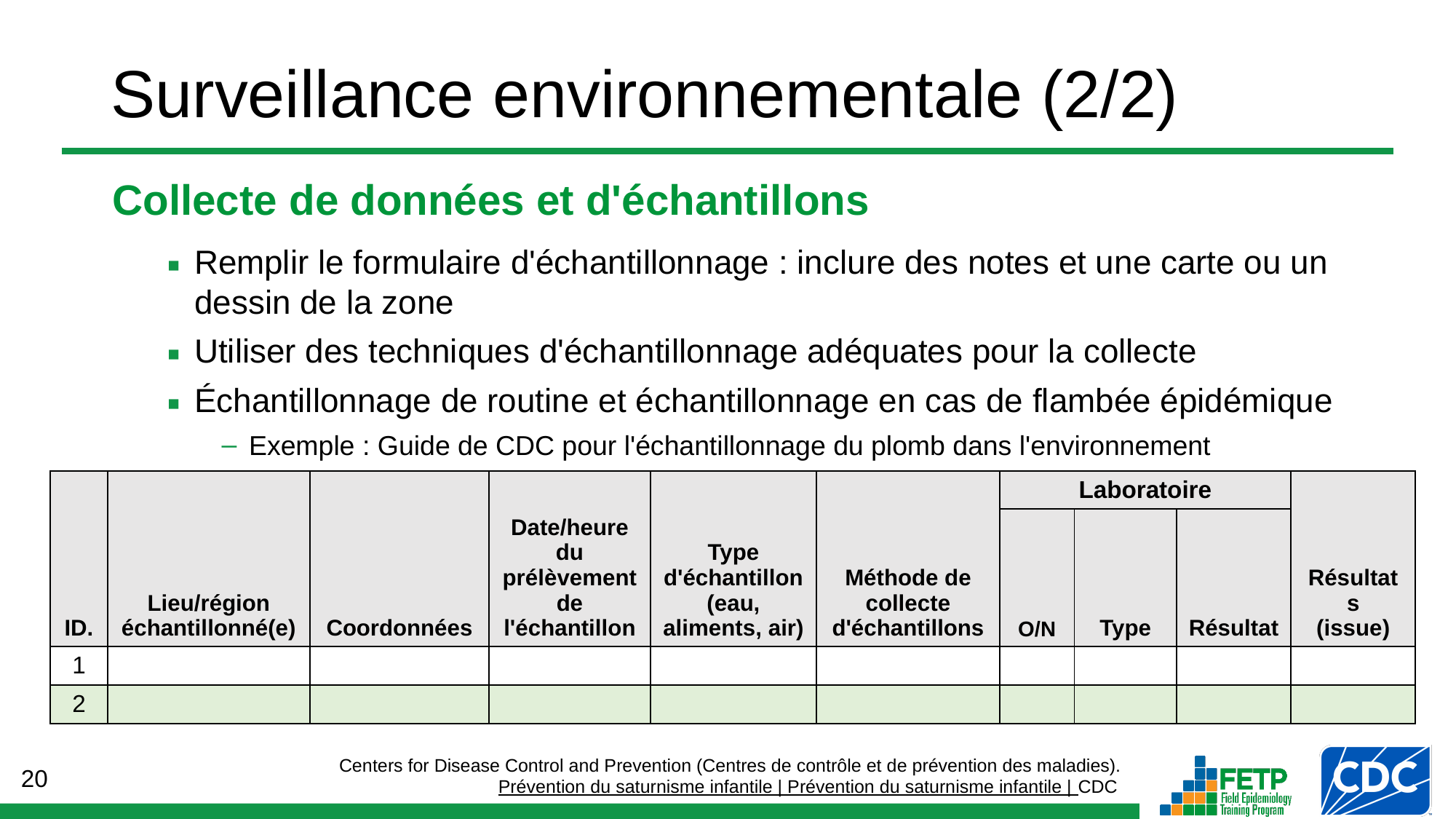

# Surveillance environnementale (2/2)
Collecte de données et d'échantillons
Remplir le formulaire d'échantillonnage : inclure des notes et une carte ou un dessin de la zone
Utiliser des techniques d'échantillonnage adéquates pour la collecte
Échantillonnage de routine et échantillonnage en cas de flambée épidémique
Exemple : Guide de CDC pour l'échantillonnage du plomb dans l'environnement
| ID. | Lieu/région échantillonné(e) | Coordonnées | Date/heure du prélèvement de l'échantillon | Type d'échantillon (eau, aliments, air) | Méthode de collecte d'échantillons | Laboratoire |  |  | Résultats (issue) |
| --- | --- | --- | --- | --- | --- | --- | --- | --- | --- |
|  |  |  |  |  |  | O/N | Type | Résultat |  |
| 1 |  |  |  |  |  |  |  |  |  |
| 2 |  |  |  |  |  |  |  |  |  |
Centers for Disease Control and Prevention (Centres de contrôle et de prévention des maladies).
Prévention du saturnisme infantile | Prévention du saturnisme infantile | CDC